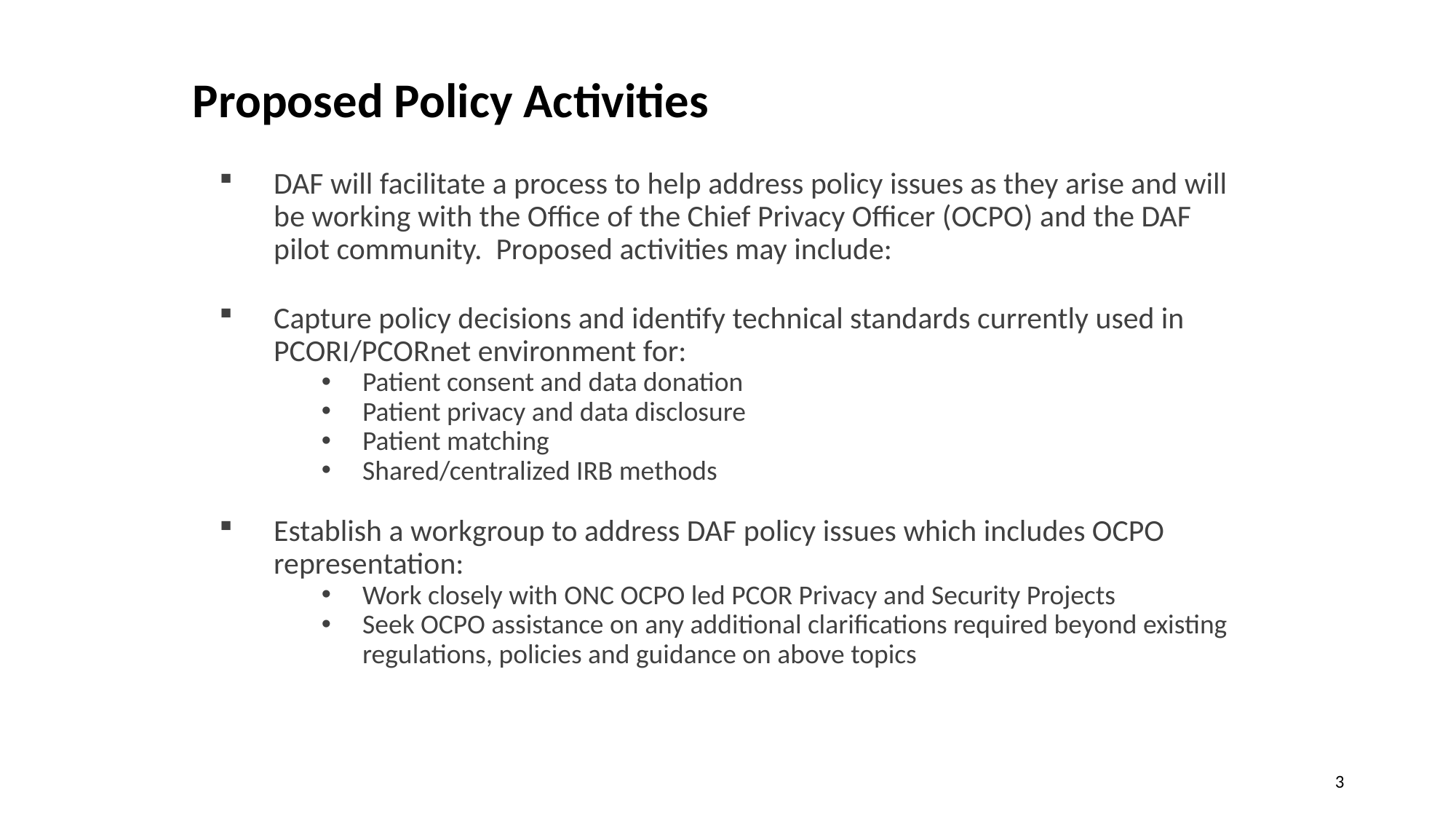

Proposed Policy Activities
DAF will facilitate a process to help address policy issues as they arise and will be working with the Office of the Chief Privacy Officer (OCPO) and the DAF pilot community.  Proposed activities may include:
Capture policy decisions and identify technical standards currently used in PCORI/PCORnet environment for:
Patient consent and data donation
Patient privacy and data disclosure
Patient matching
Shared/centralized IRB methods
Establish a workgroup to address DAF policy issues which includes OCPO representation:
Work closely with ONC OCPO led PCOR Privacy and Security Projects
Seek OCPO assistance on any additional clarifications required beyond existing regulations, policies and guidance on above topics
3